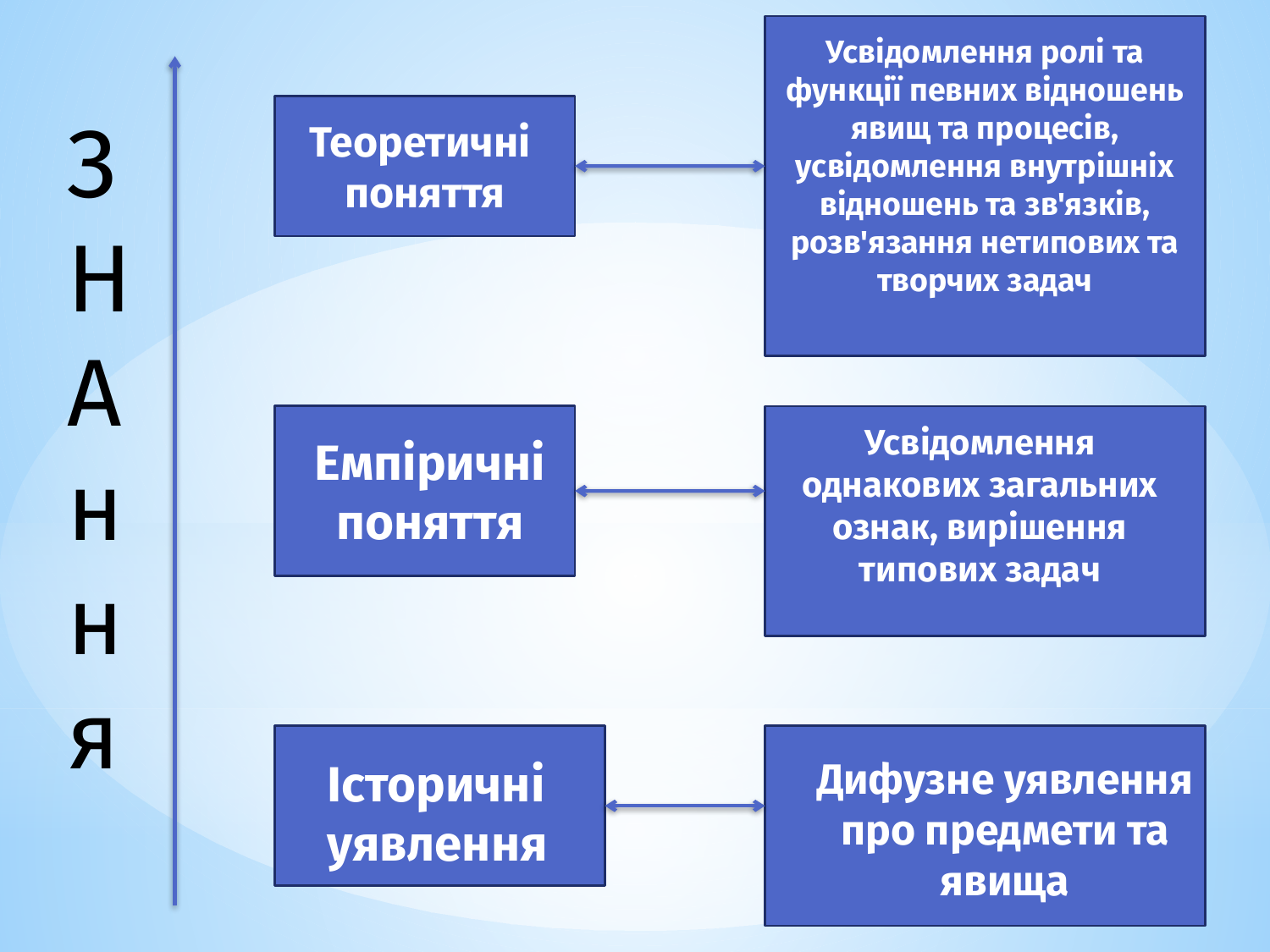

Усвідомлення ролі та функції певних відношень явищ та процесів, усвідомлення внутрішніх відношень та зв'язків, розв'язання нетипових та творчих задач
З
Н
А
ння

Теоретичні
поняття

Усвідомлення однакових загальних ознак, вирішення типових задач
Емпіричні
поняття

Історичні
уявлення
Дифузне уявлення про предмети та явища